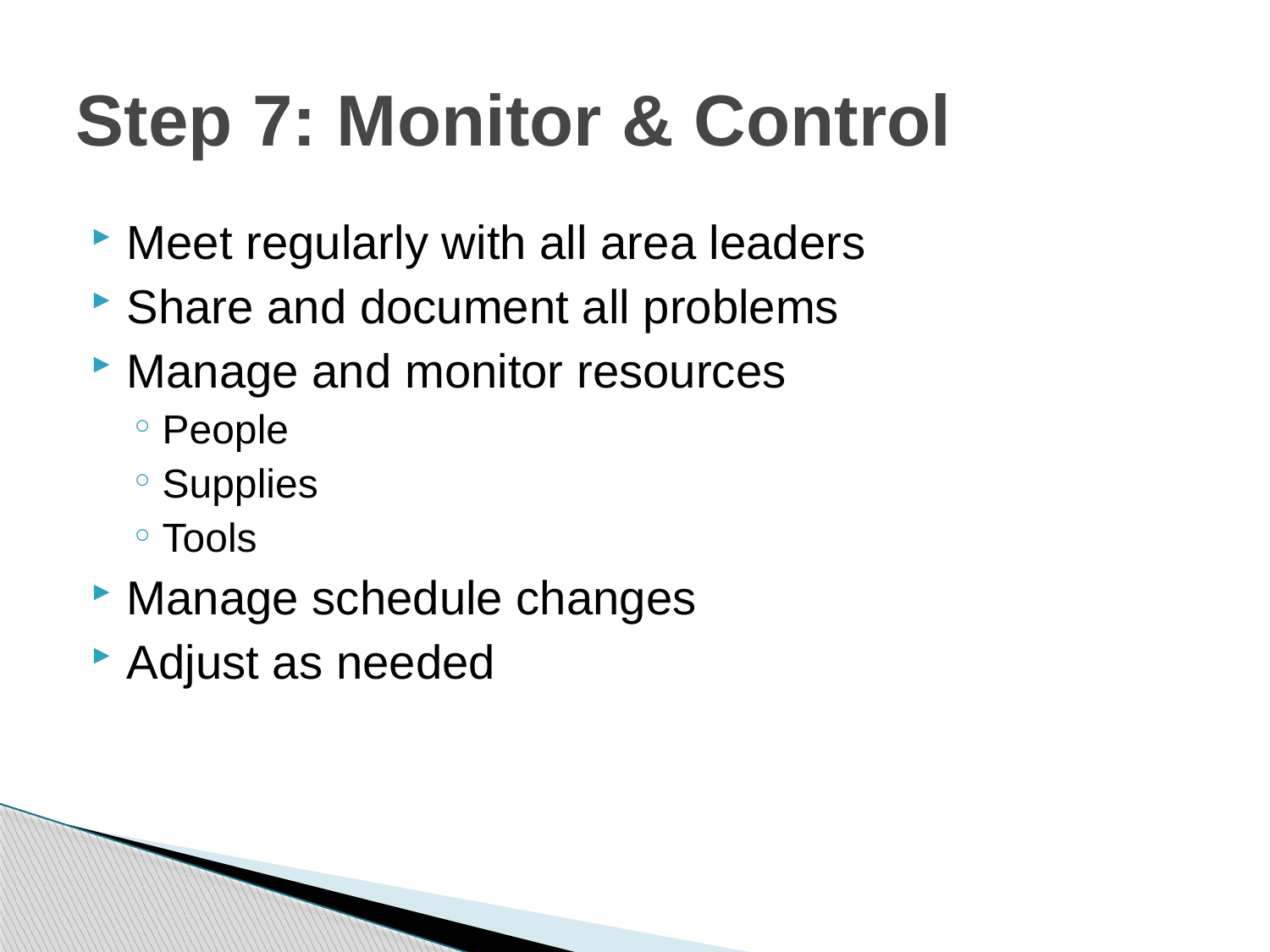

# Step 7: Monitor & Control
Meet regularly with all area leaders
Share and document all problems
Manage and monitor resources
People
Supplies
Tools
Manage schedule changes
Adjust as needed